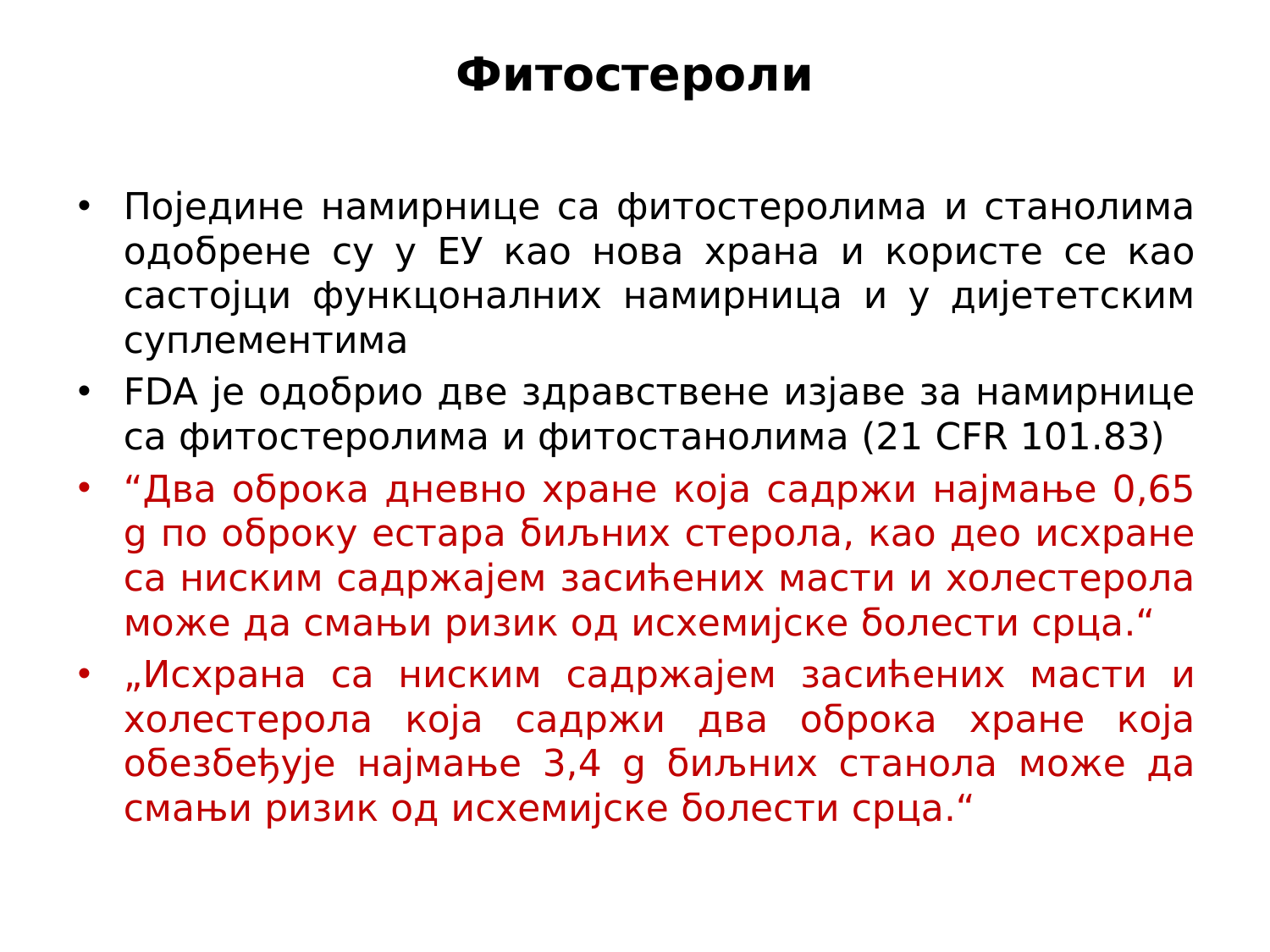

Фитостероли
Поједине намирнице са фитостеролима и станолима одобрене су у ЕУ као нова храна и користе се као састојци функцоналних намирница и у дијететским суплементима
FDA је одобрио две здравствене изјаве за намирнице са фитостеролима и фитостанолима (21 CFR 101.83)
“Два оброка дневно хране која садржи најмање 0,65 g по оброку естара биљних стерола, као део исхране са ниским садржајем засићених масти и холестерола може да смањи ризик од исхемијске болести срца.“
„Исхрана са ниским садржајем засићених масти и холестерола која садржи два оброка хране која обезбеђује најмање 3,4 g биљних станола може да смањи ризик од исхемијске болести срца.“